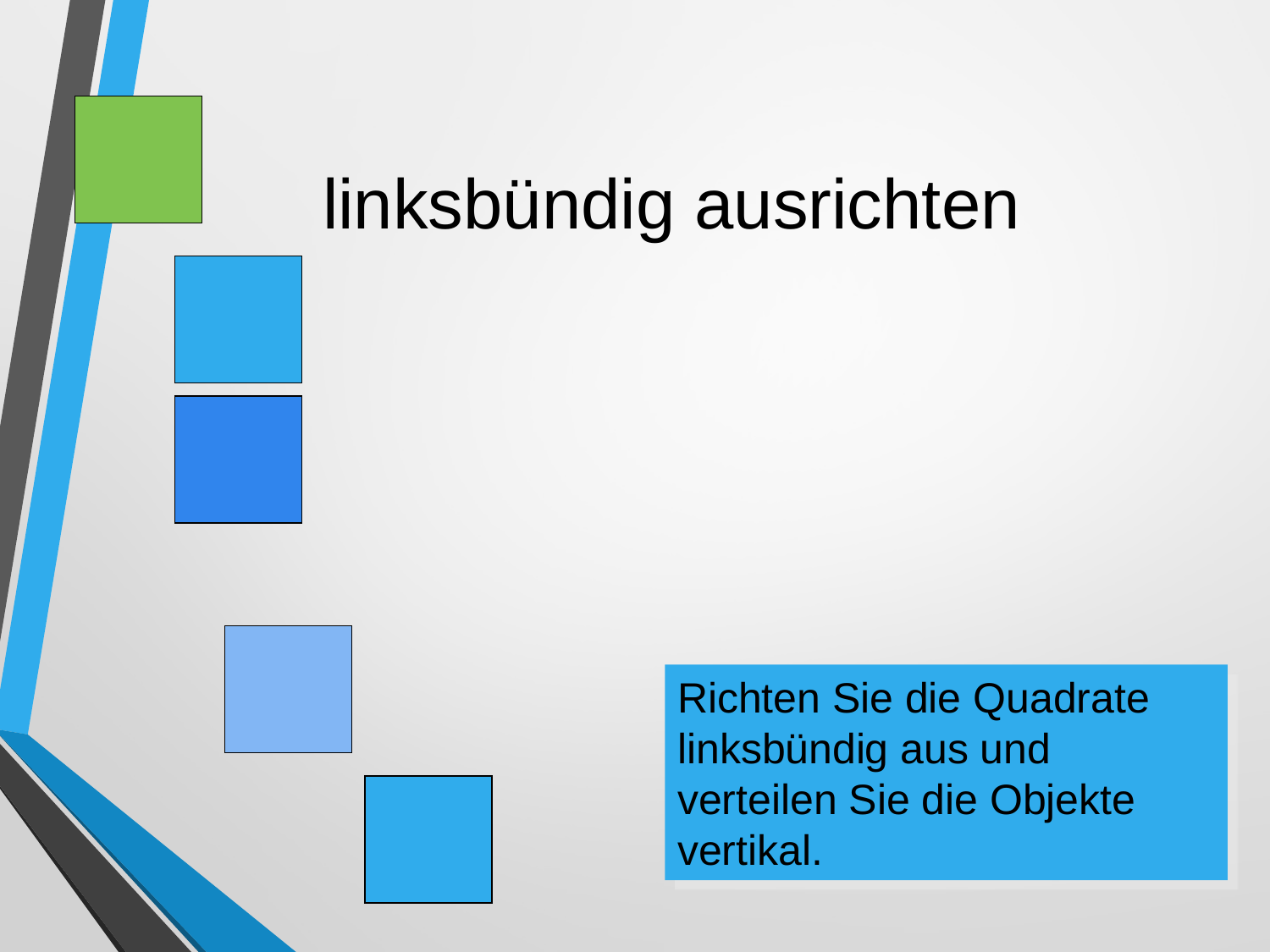

# linksbündig ausrichten

Richten Sie die Quadrate linksbündig aus und verteilen Sie die Objekte vertikal.